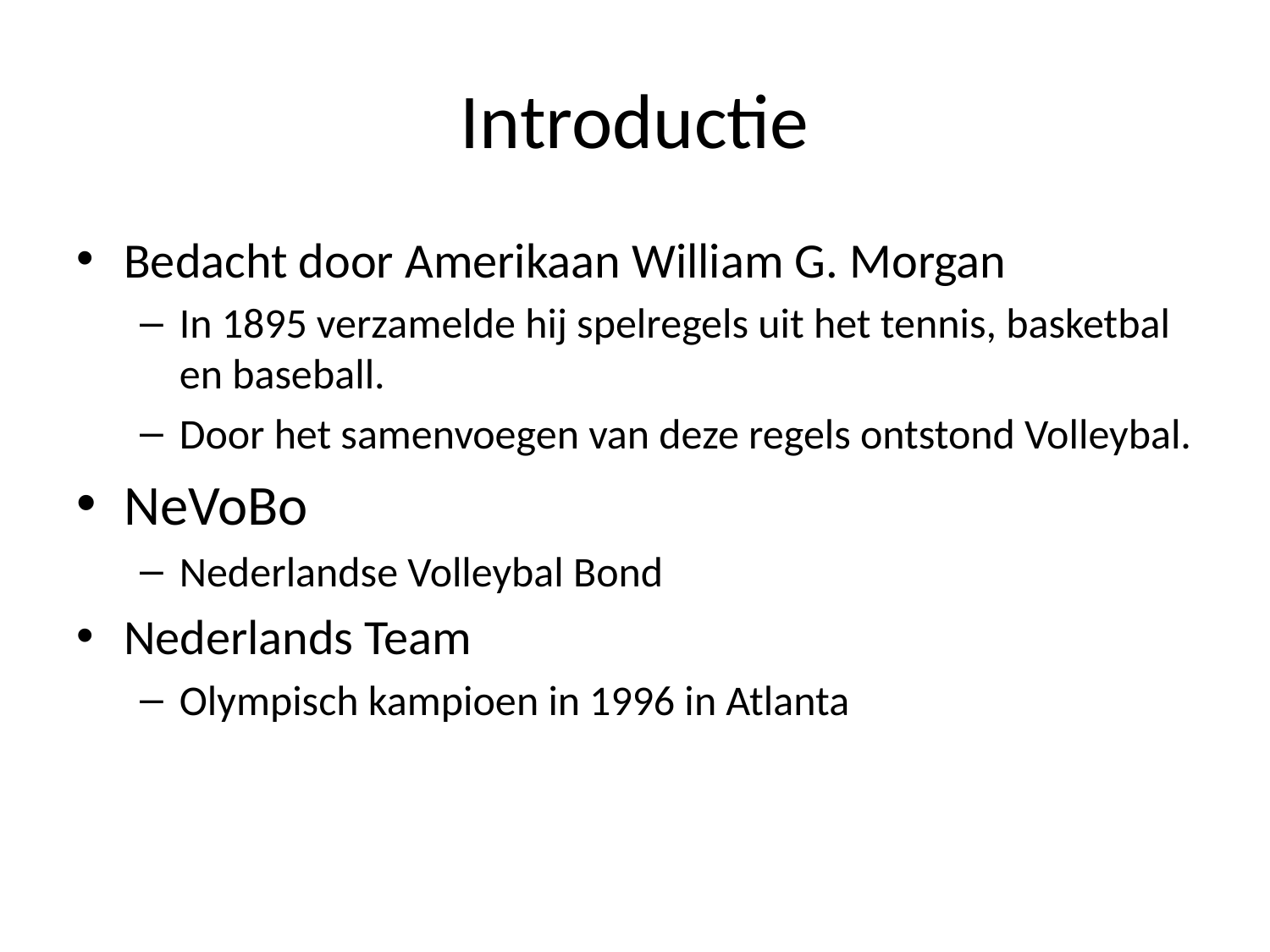

# Introductie
Bedacht door Amerikaan William G. Morgan
In 1895 verzamelde hij spelregels uit het tennis, basketbal en baseball.
Door het samenvoegen van deze regels ontstond Volleybal.
NeVoBo
Nederlandse Volleybal Bond
Nederlands Team
Olympisch kampioen in 1996 in Atlanta